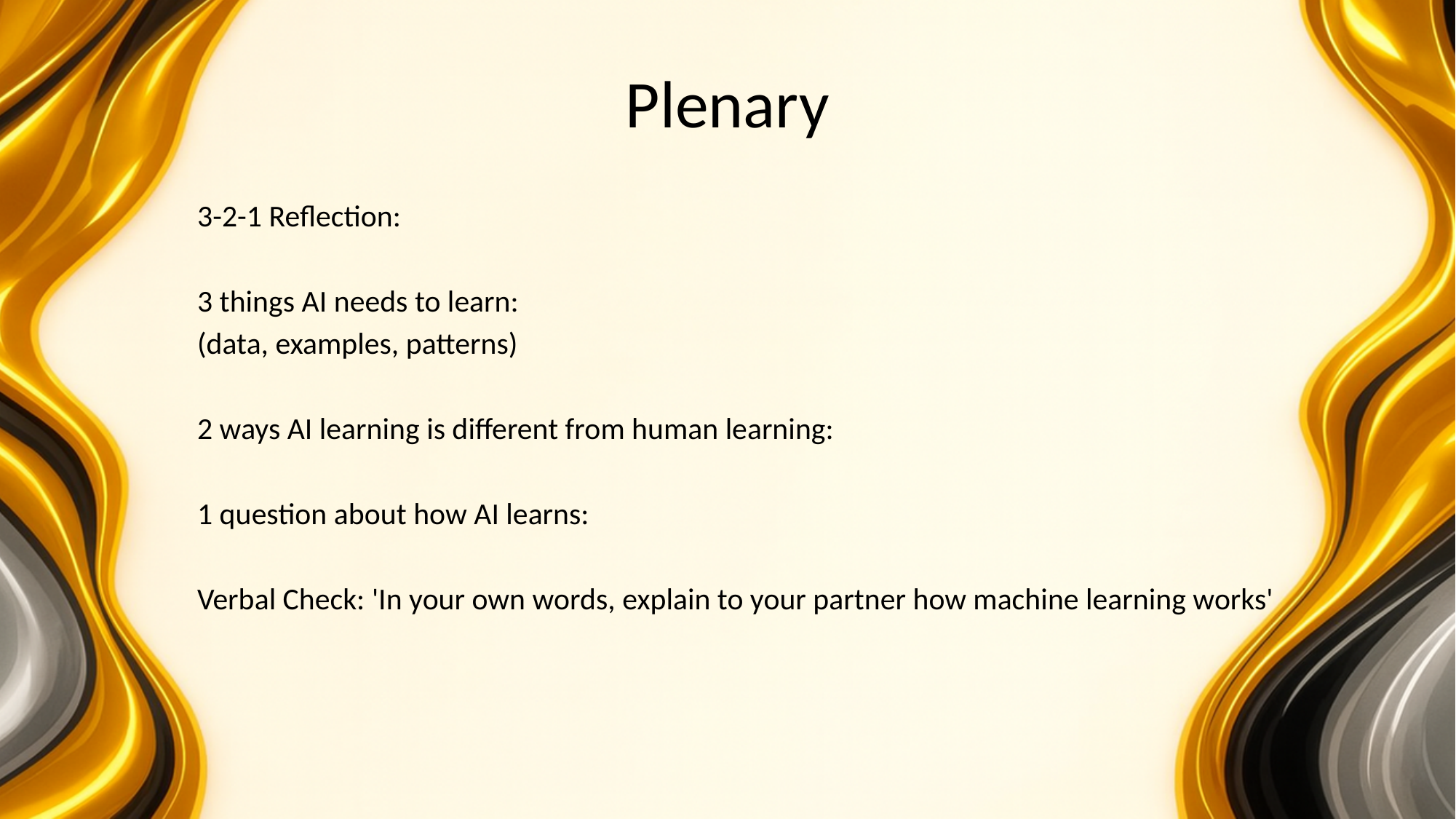

# Plenary
3-2-1 Reflection:

3 things AI needs to learn:
(data, examples, patterns)

2 ways AI learning is different from human learning:

1 question about how AI learns:

Verbal Check: 'In your own words, explain to your partner how machine learning works'